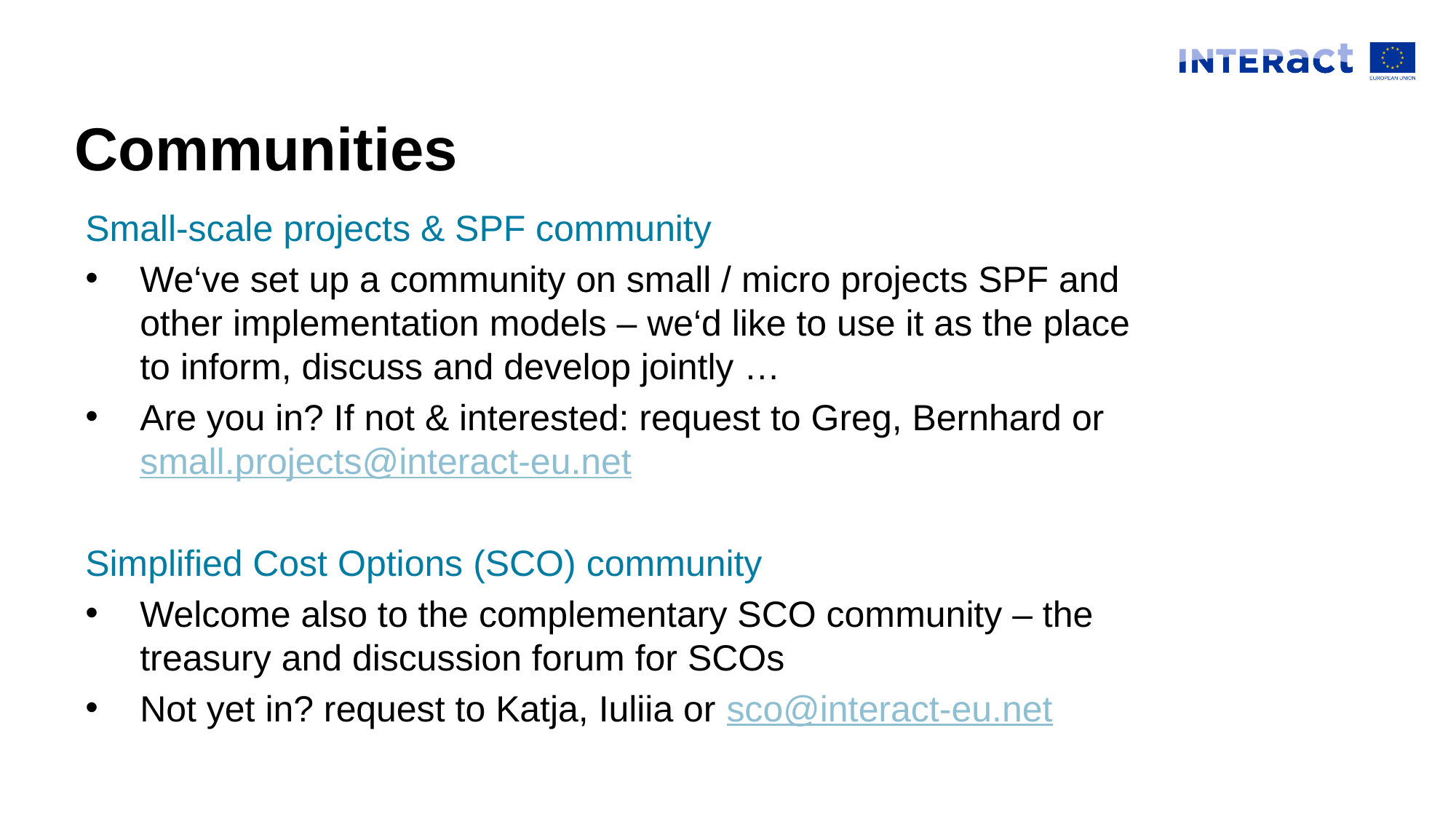

# Communities
Small-scale projects & SPF community
We‘ve set up a community on small / micro projects SPF and other implementation models – we‘d like to use it as the place to inform, discuss and develop jointly …
Are you in? If not & interested: request to Greg, Bernhard or small.projects@interact-eu.net

Simplified Cost Options (SCO) community
Welcome also to the complementary SCO community – the treasury and discussion forum for SCOs
Not yet in? request to Katja, Iuliia or sco@interact-eu.net